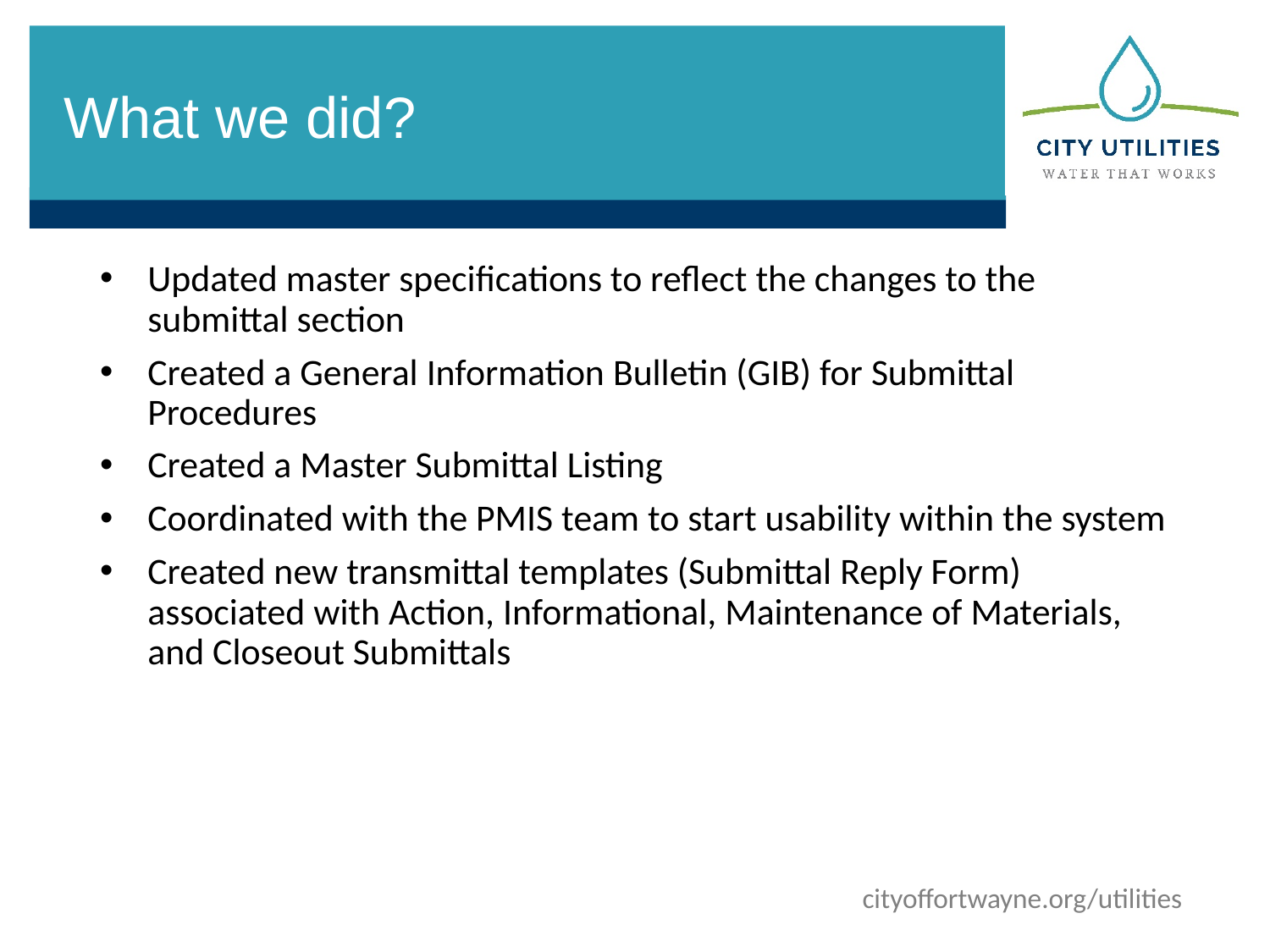

# What we did?
Updated master specifications to reflect the changes to the submittal section
Created a General Information Bulletin (GIB) for Submittal Procedures
Created a Master Submittal Listing
Coordinated with the PMIS team to start usability within the system
Created new transmittal templates (Submittal Reply Form) associated with Action, Informational, Maintenance of Materials, and Closeout Submittals